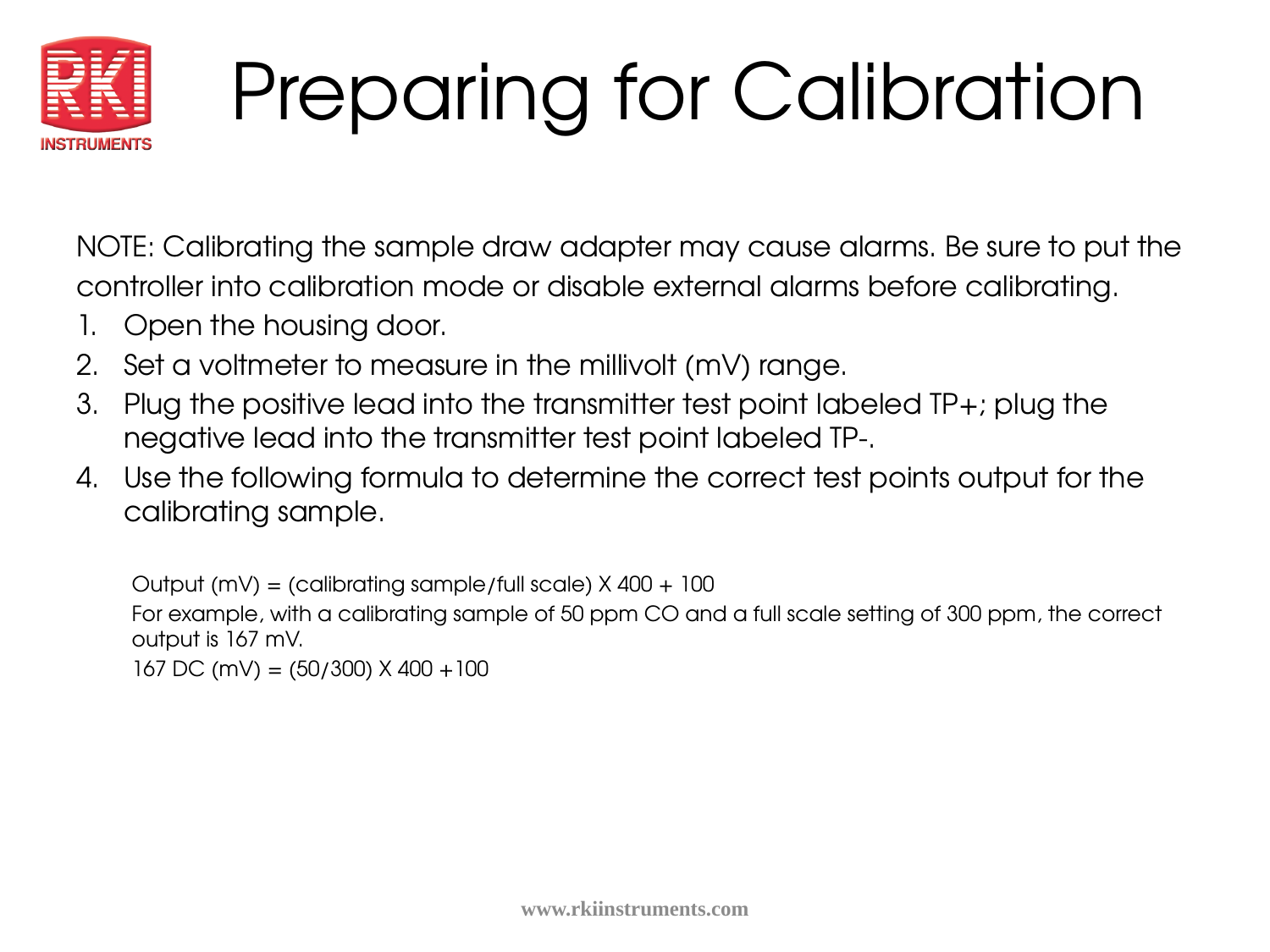

# Preparing for Calibration
NOTE: Calibrating the sample draw adapter may cause alarms. Be sure to put the
controller into calibration mode or disable external alarms before calibrating.
Open the housing door.
Set a voltmeter to measure in the millivolt (mV) range.
Plug the positive lead into the transmitter test point labeled TP+; plug the negative lead into the transmitter test point labeled TP-.
Use the following formula to determine the correct test points output for the calibrating sample.

Output (mV) = (calibrating sample/full scale) X 400 + 100
For example, with a calibrating sample of 50 ppm CO and a full scale setting of 300 ppm, the correct output is 167 mV.
167 DC (mV) = (50/300) X 400 +100
www.rkiinstruments.com